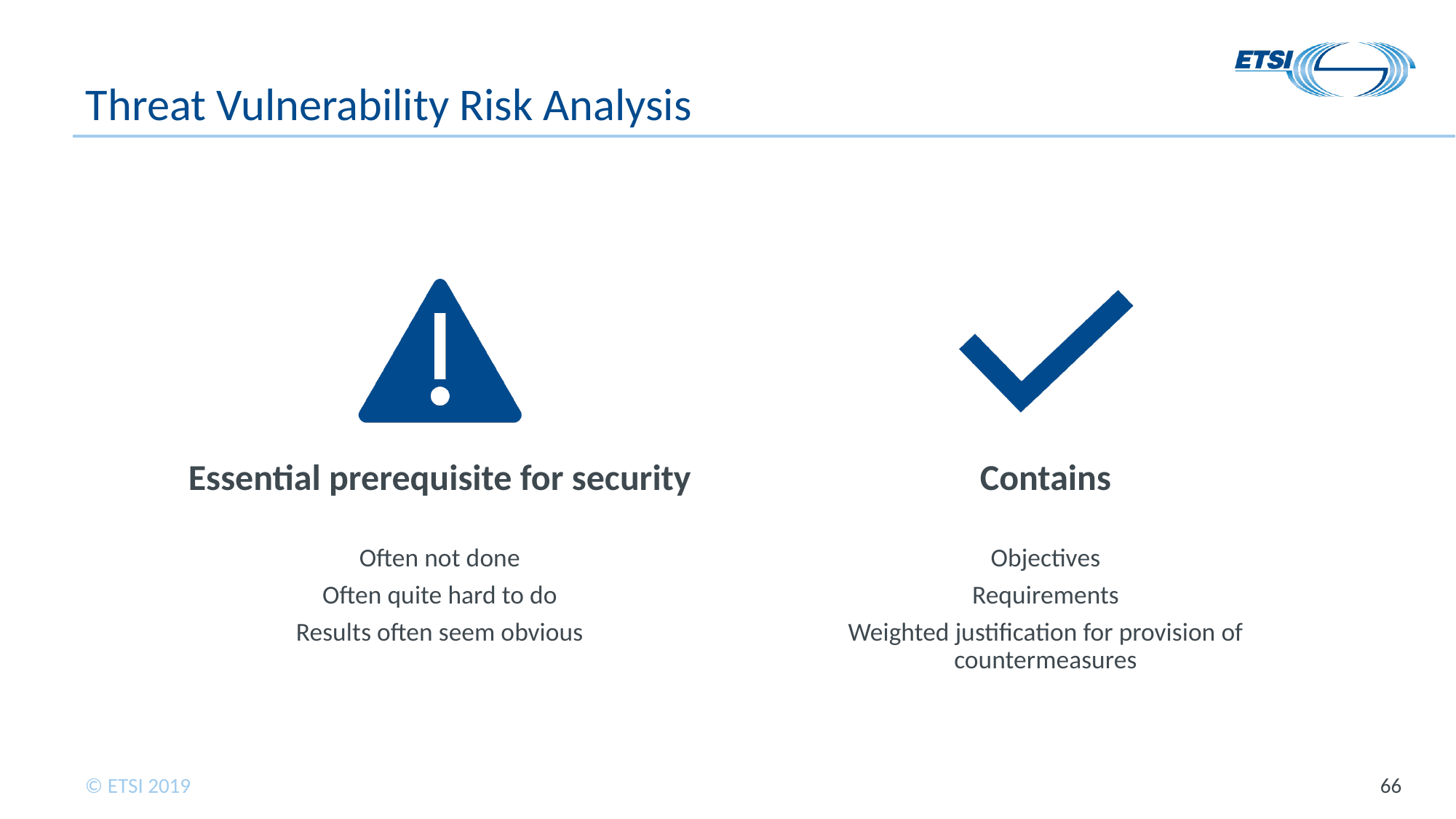

# Threat Vulnerability Risk Analysis
Essential prerequisite for security
Often not done
Often quite hard to do
Results often seem obvious
Contains
Objectives
Requirements
Weighted justification for provision of countermeasures